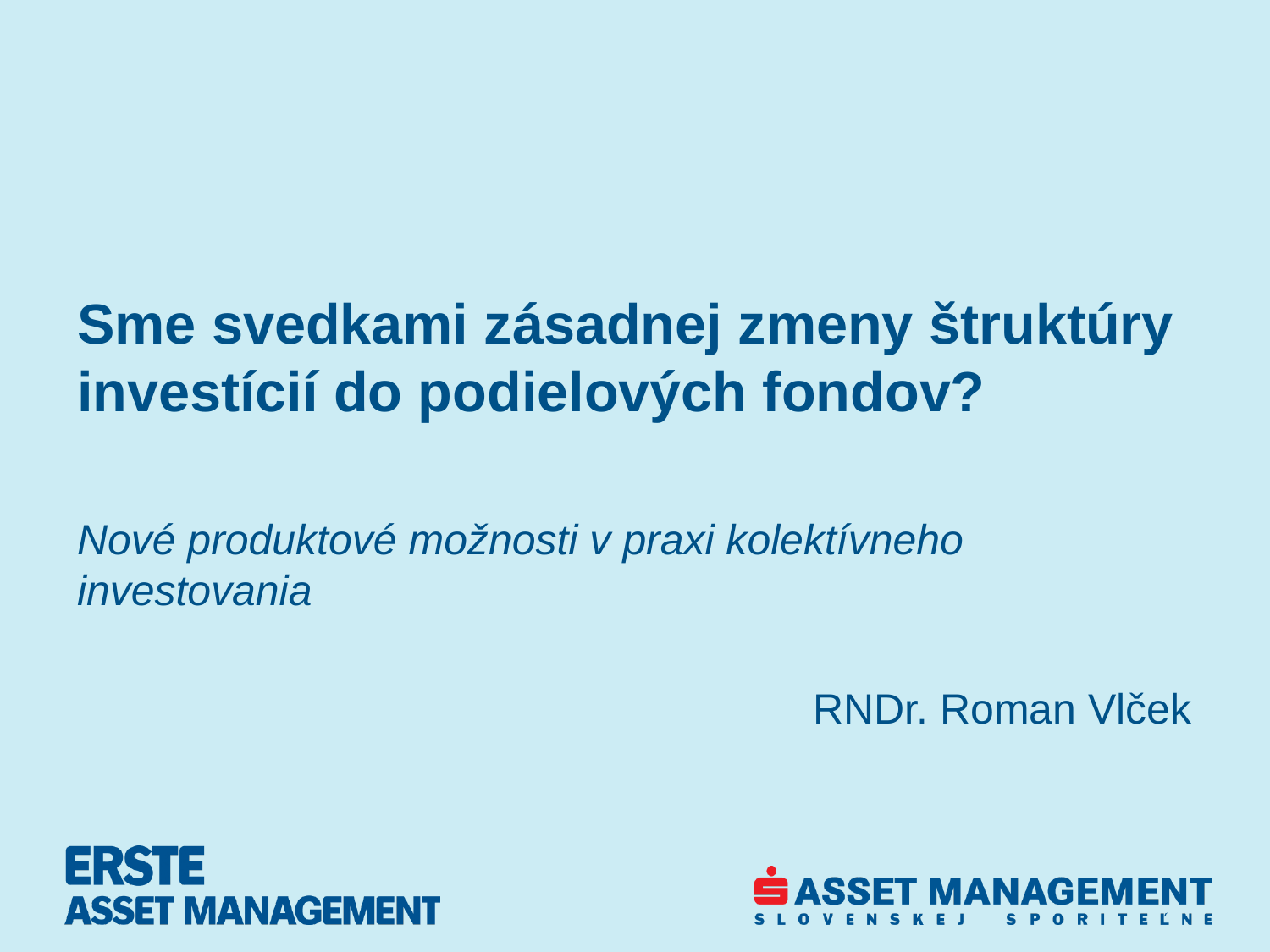

# Sme svedkami zásadnej zmeny štruktúry investícií do podielových fondov?
Nové produktové možnosti v praxi kolektívneho investovania

RNDr. Roman Vlček